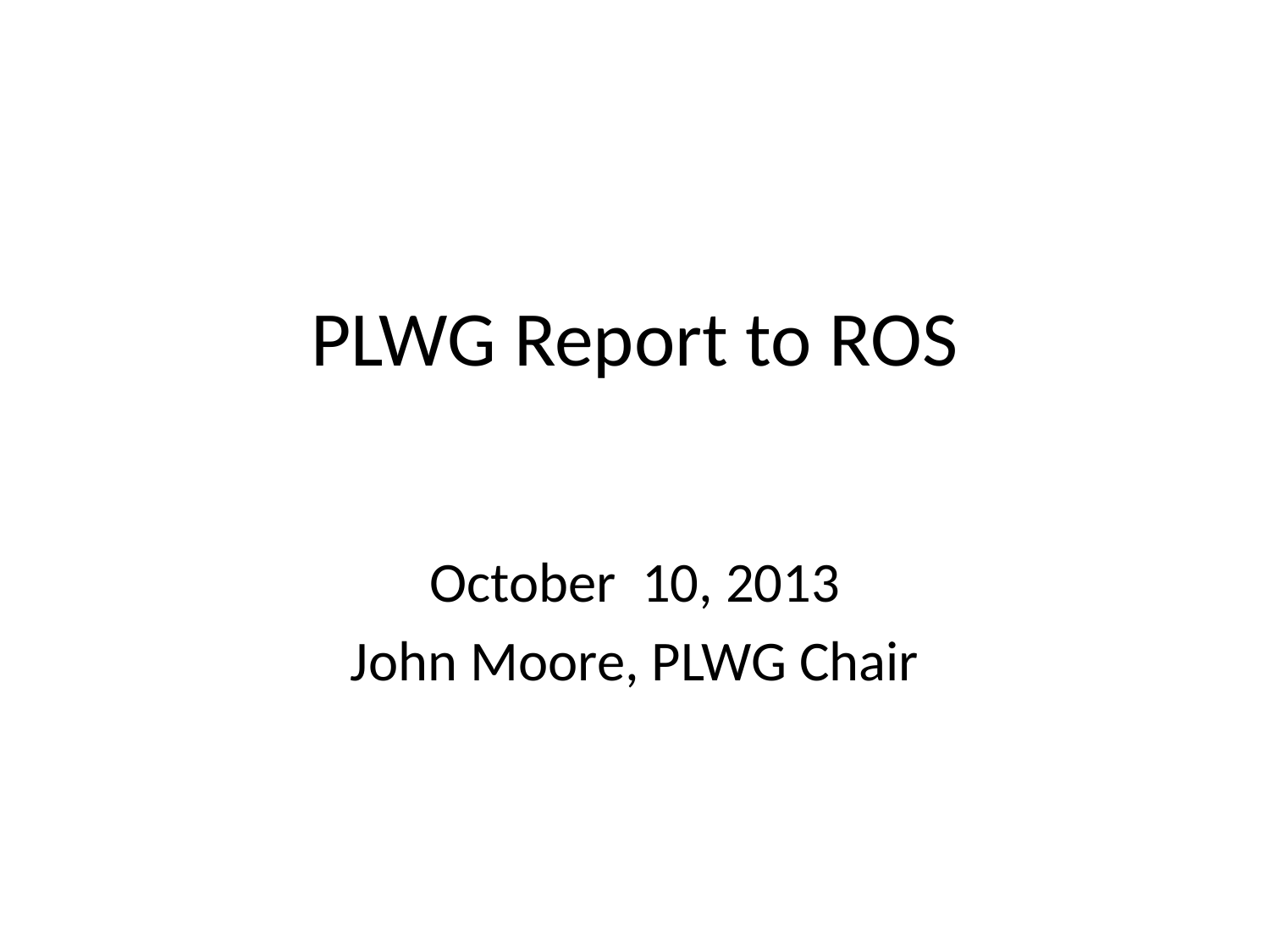

# PLWG Report to ROS
October  10, 2013
John Moore, PLWG Chair